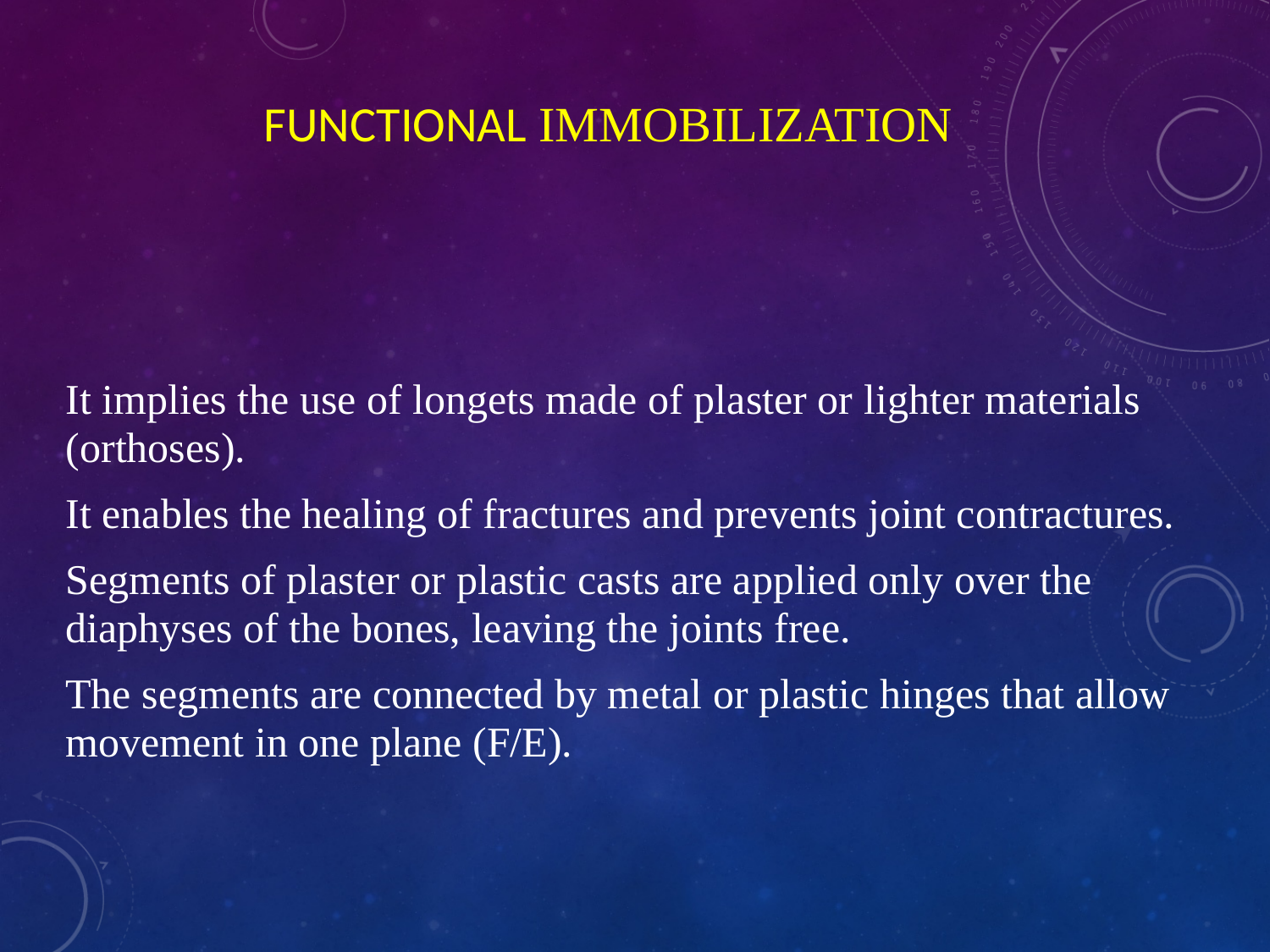

# Functional immobilization
It implies the use of longets made of plaster or lighter materials (orthoses).
It enables the healing of fractures and prevents joint contractures.
Segments of plaster or plastic casts are applied only over the diaphyses of the bones, leaving the joints free.
The segments are connected by metal or plastic hinges that allow movement in one plane (F/E).